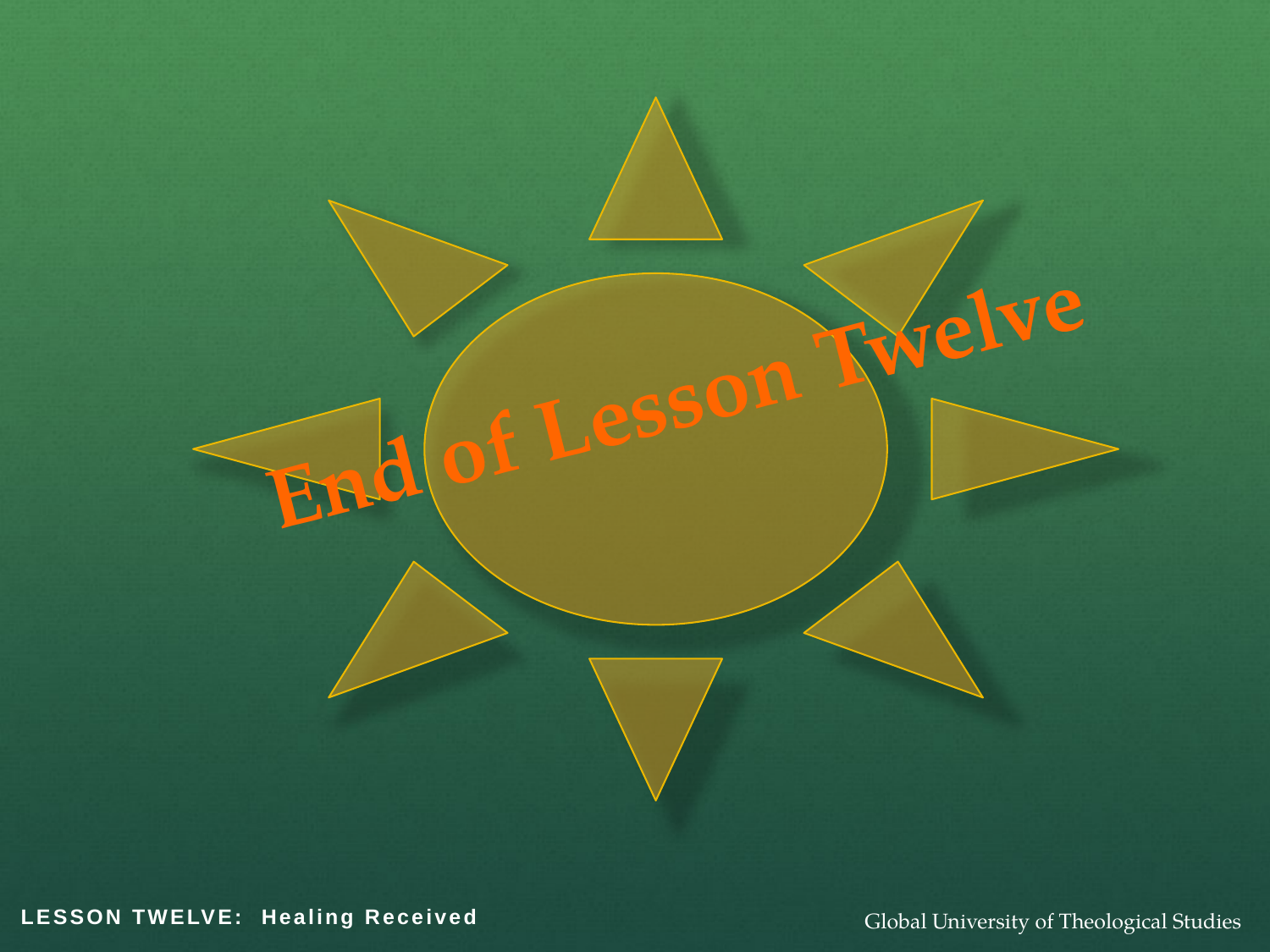

End of Lesson Twelve
LESSON TWELVE:  Healing Received
Global University of Theological Studies